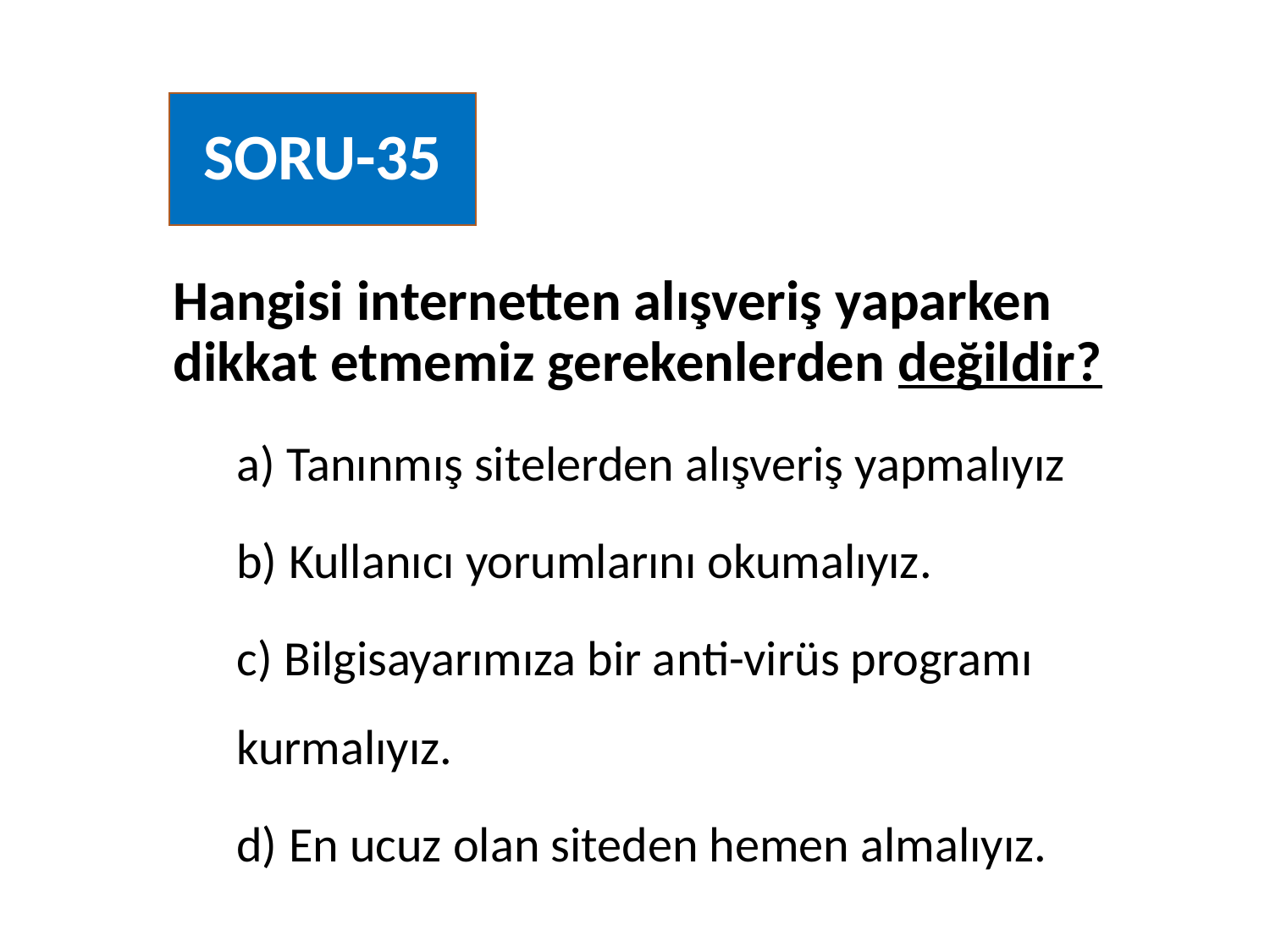

# SORU-35
Hangisi internetten alışveriş yaparken dikkat etmemiz gerekenlerden değildir?
a) Tanınmış sitelerden alışveriş yapmalıyız
b) Kullanıcı yorumlarını okumalıyız.
c) Bilgisayarımıza bir anti-virüs programı kurmalıyız.
d) En ucuz olan siteden hemen almalıyız.